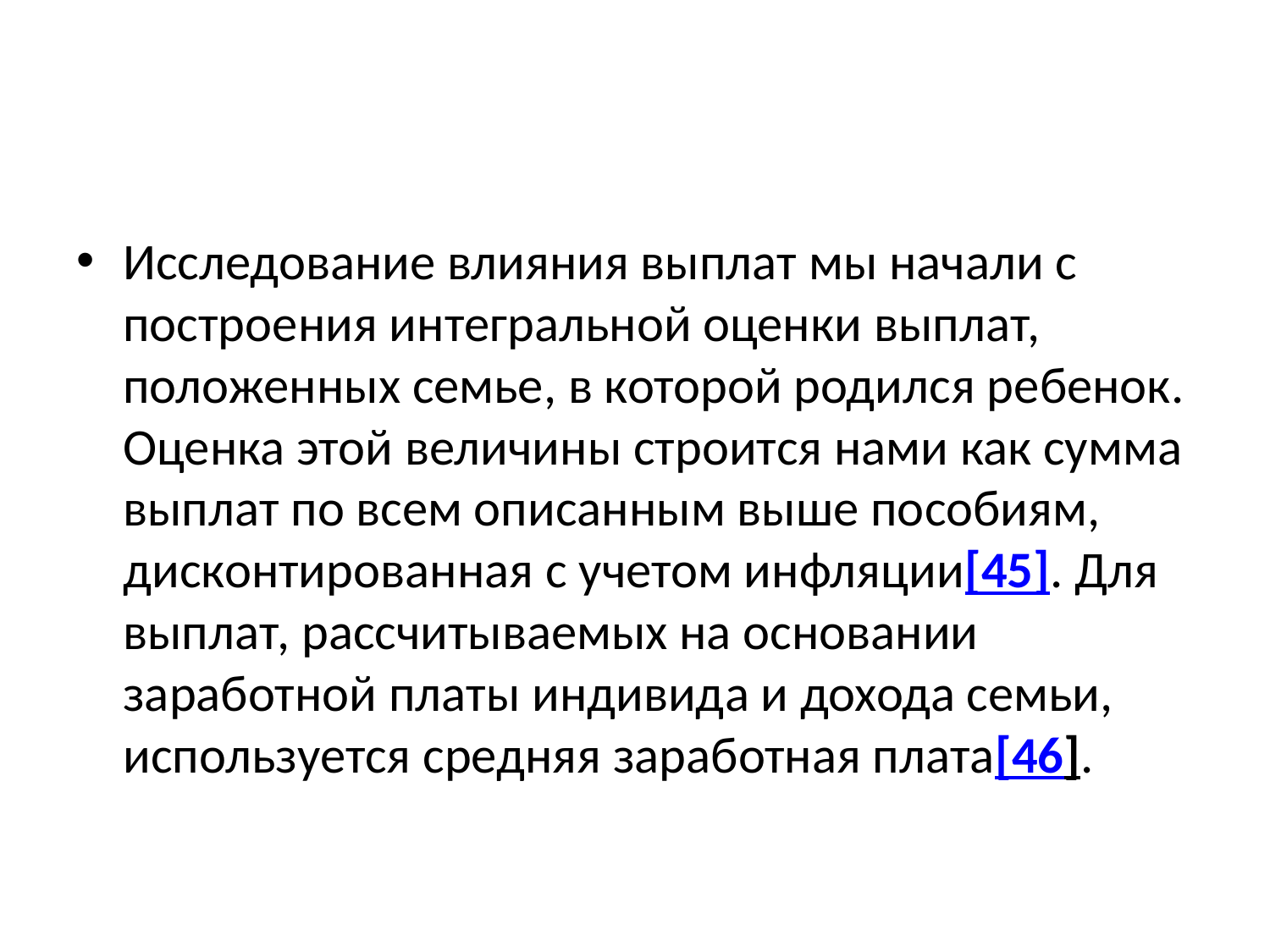

#
Исследование влияния выплат мы начали с построения интегральной оценки выплат, положенных семье, в которой родился ребенок. Оценка этой величины строится нами как сумма выплат по всем описанным выше пособиям, дисконтированная с учетом инфляции[45]. Для выплат, рассчитываемых на основании заработной платы индивида и дохода семьи, используется средняя заработная плата[46].